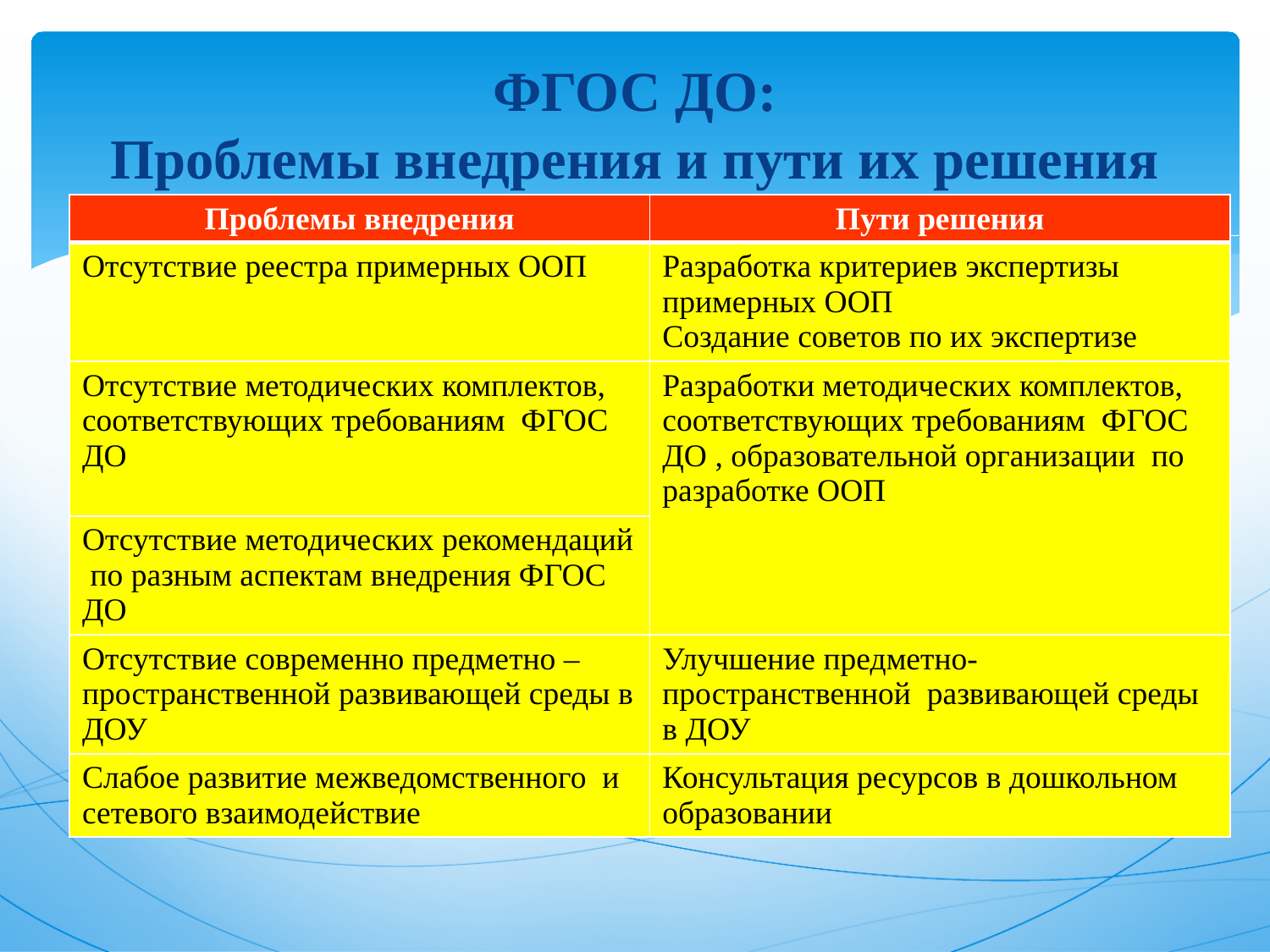

# ФГОС ДО: Проблемы внедрения и пути их решения
| Проблемы внедрения | Пути решения |
| --- | --- |
| Отсутствие реестра примерных ООП | Разработка критериев экспертизы примерных ООП Создание советов по их экспертизе |
| Отсутствие методических комплектов, соответствующих требованиям ФГОС ДО | Разработки методических комплектов, соответствующих требованиям ФГОС ДО , образовательной организации по разработке ООП |
| Отсутствие методических рекомендаций по разным аспектам внедрения ФГОС ДО |  |
| Отсутствие современно предметно –пространственной развивающей среды в ДОУ | Улучшение предметно-пространственной развивающей среды в ДОУ |
| Слабое развитие межведомственного и сетевого взаимодействие | Консультация ресурсов в дошкольном образовании |